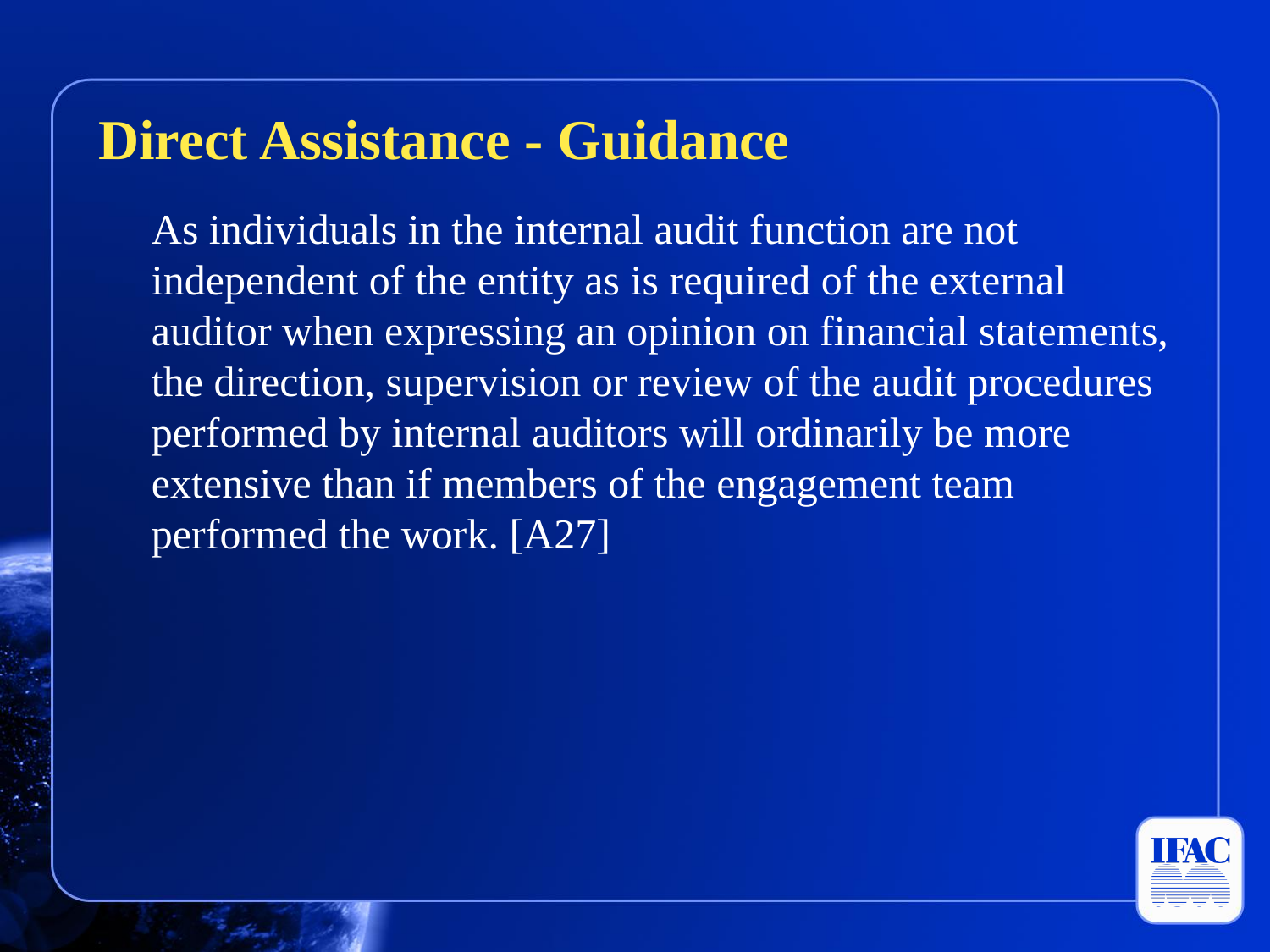

Direct Assistance - Guidance
	As individuals in the internal audit function are not independent of the entity as is required of the external auditor when expressing an opinion on financial statements, the direction, supervision or review of the audit procedures performed by internal auditors will ordinarily be more extensive than if members of the engagement team performed the work. [A27]